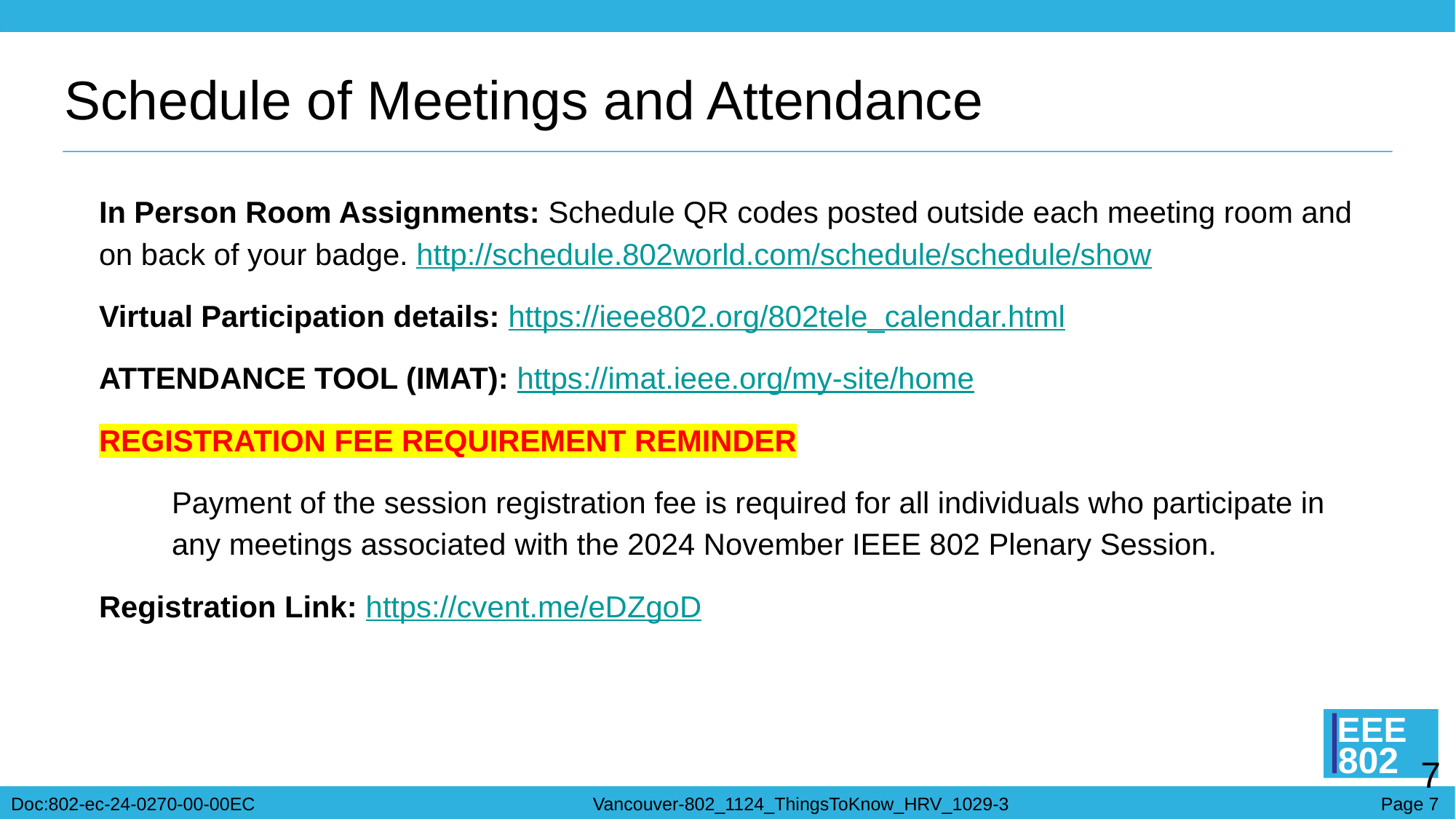

# Schedule of Meetings and Attendance
In Person Room Assignments: Schedule QR codes posted outside each meeting room and on back of your badge. http://schedule.802world.com/schedule/schedule/show
Virtual Participation details: https://ieee802.org/802tele_calendar.html
ATTENDANCE TOOL (IMAT): https://imat.ieee.org/my-site/home
REGISTRATION FEE REQUIREMENT REMINDER
Payment of the session registration fee is required for all individuals who participate in any meetings associated with the 2024 November IEEE 802 Plenary Session.
Registration Link: https://cvent.me/eDZgoD
7